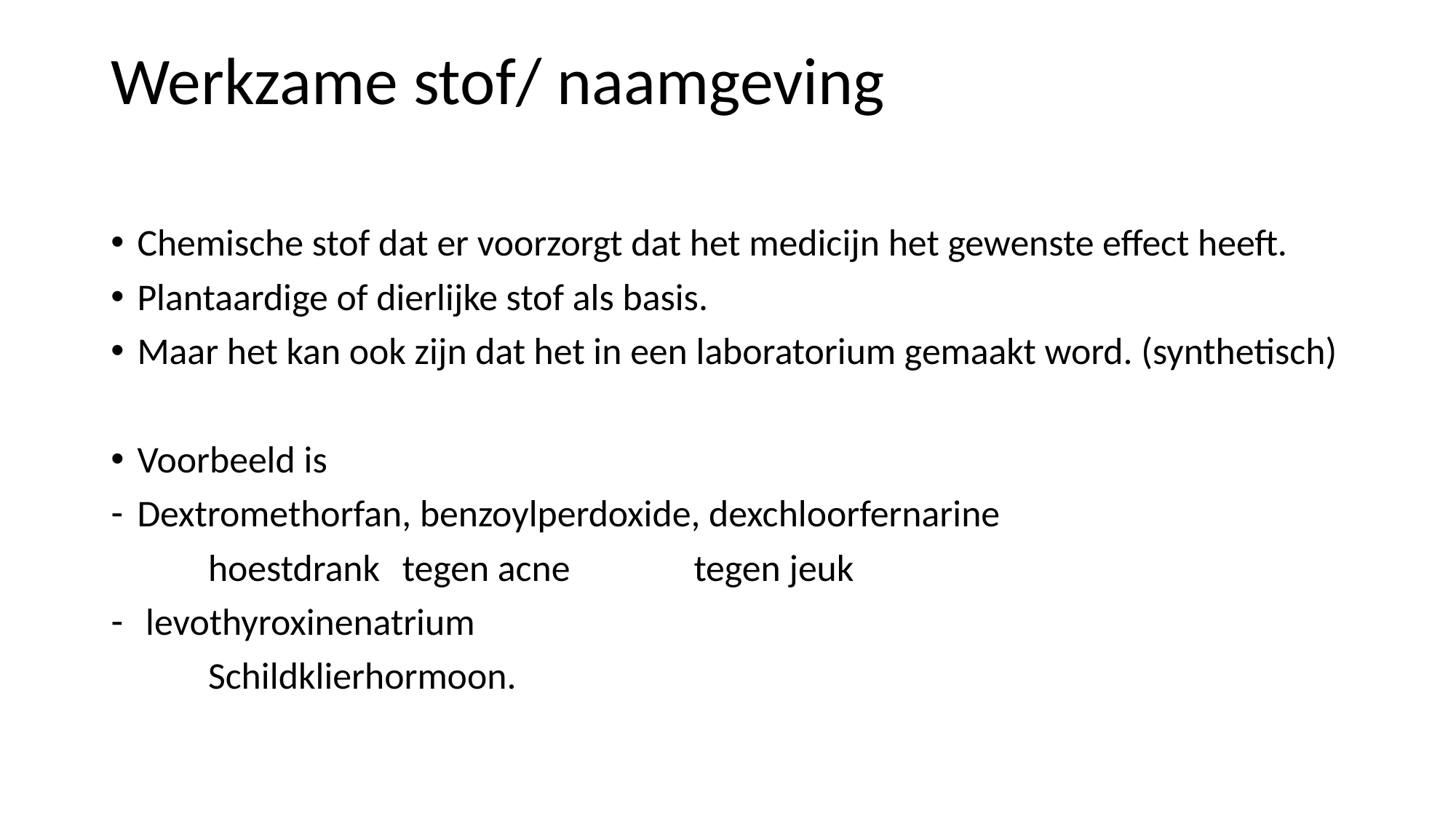

# Werkzame stof/ naamgeving
Chemische stof dat er voorzorgt dat het medicijn het gewenste effect heeft.
Plantaardige of dierlijke stof als basis.
Maar het kan ook zijn dat het in een laboratorium gemaakt word. (synthetisch)

Voorbeeld is
Dextromethorfan, benzoylperdoxide, dexchloorfernarine
	hoestdrank	tegen acne		tegen jeuk
 levothyroxinenatrium
	Schildklierhormoon.